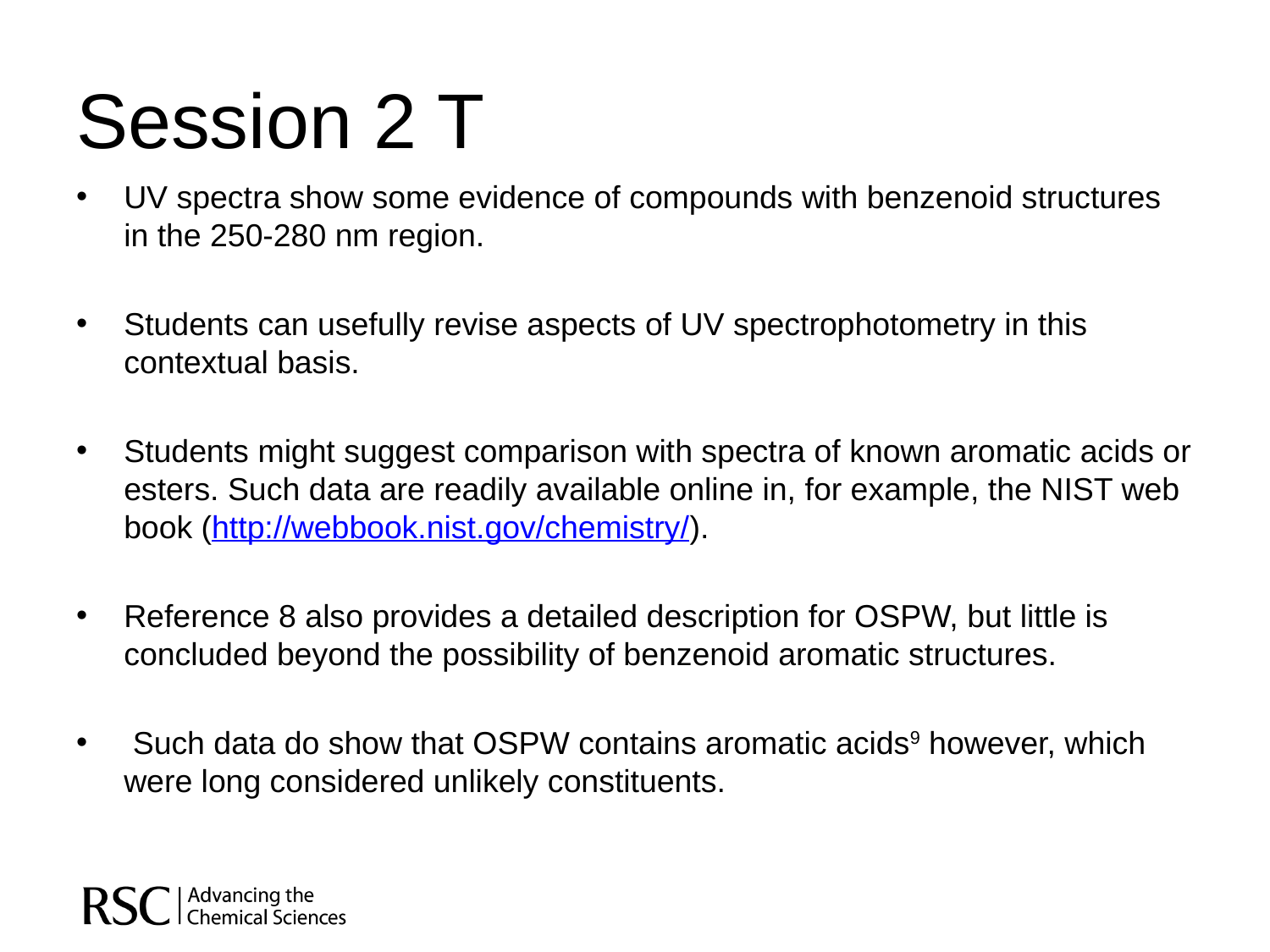

# Session 2 T
UV spectra show some evidence of compounds with benzenoid structures in the 250-280 nm region.

Students can usefully revise aspects of UV spectrophotometry in this contextual basis.

Students might suggest comparison with spectra of known aromatic acids or esters. Such data are readily available online in, for example, the NIST web book (http://webbook.nist.gov/chemistry/).

Reference 8 also provides a detailed description for OSPW, but little is concluded beyond the possibility of benzenoid aromatic structures.

 Such data do show that OSPW contains aromatic acids9 however, which were long considered unlikely constituents.